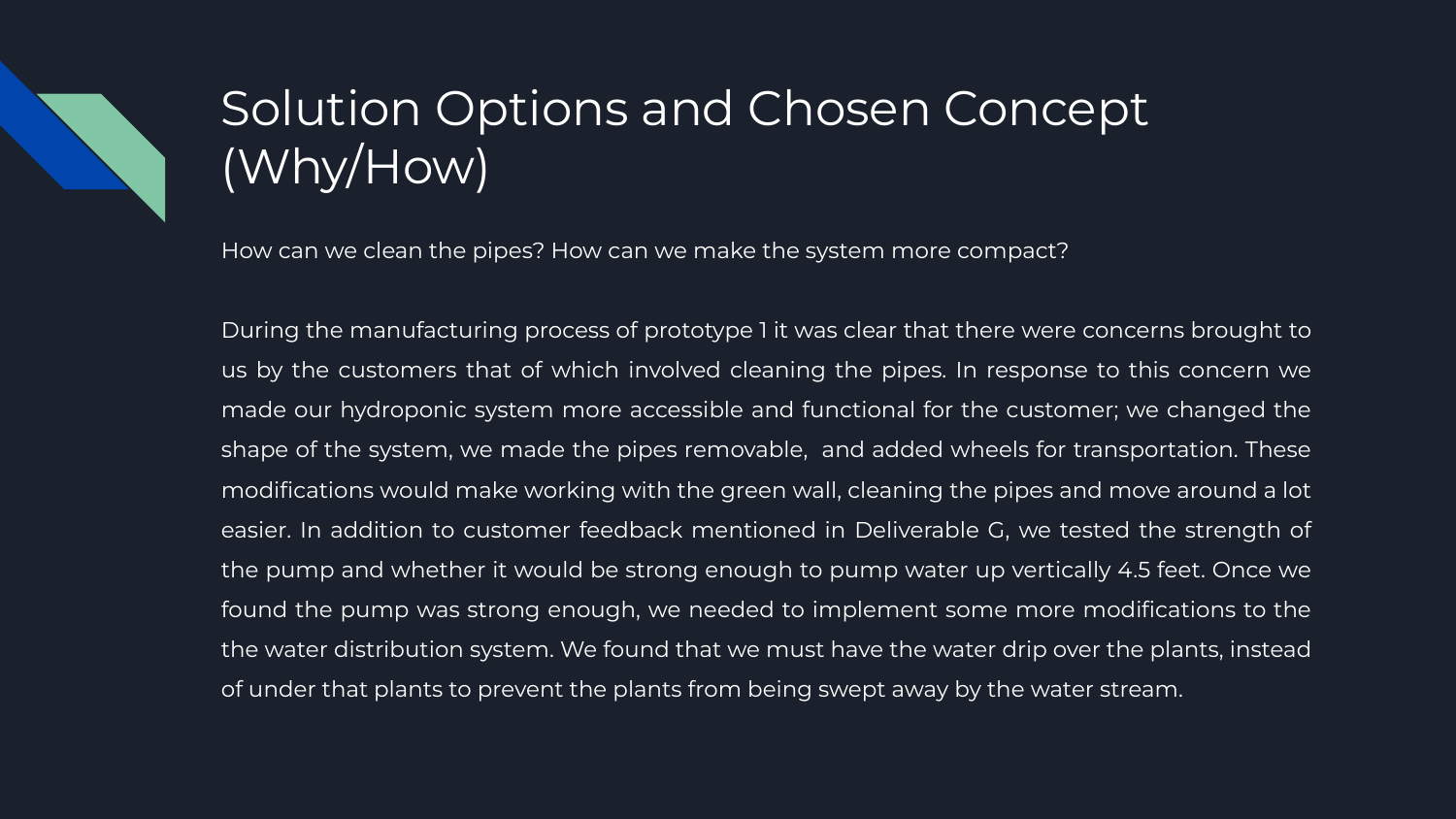

# Solution Options and Chosen Concept
(Why/How)
How can we clean the pipes? How can we make the system more compact?

During the manufacturing process of prototype 1 it was clear that there were concerns brought to us by the customers that of which involved cleaning the pipes. In response to this concern we made our hydroponic system more accessible and functional for the customer; we changed the shape of the system, we made the pipes removable,  and added wheels for transportation. These modifications would make working with the green wall, cleaning the pipes and move around a lot easier. In addition to customer feedback mentioned in Deliverable G, we tested the strength of the pump and whether it would be strong enough to pump water up vertically 4.5 feet. Once we found the pump was strong enough, we needed to implement some more modifications to the the water distribution system. We found that we must have the water drip over the plants, instead of under that plants to prevent the plants from being swept away by the water stream.